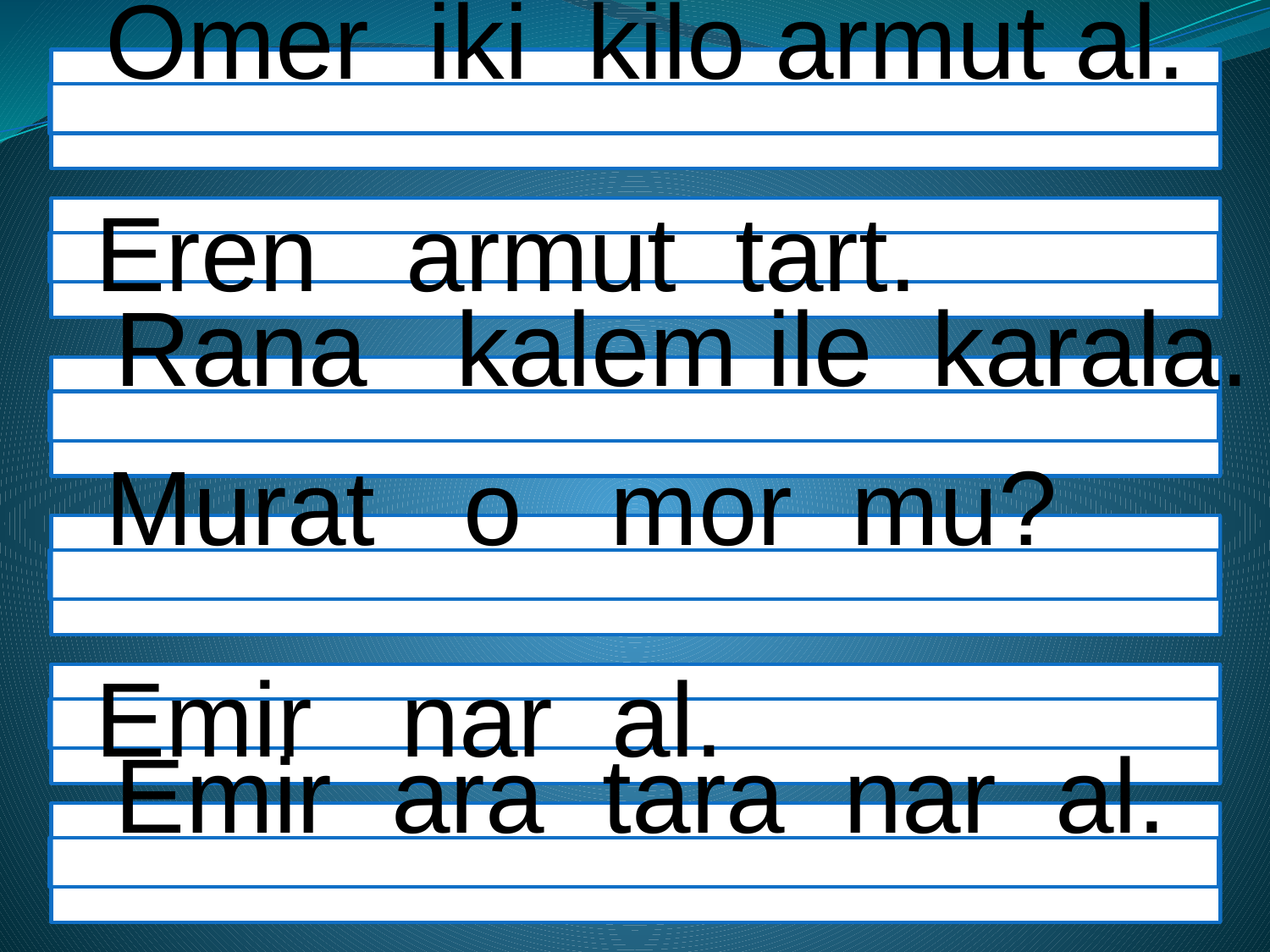

Ömer  iki  kilo armut al.

   Eren   armut  tart.

   Rana   kalem ile  karala.

   Murat   o   mor  mu?

   Emir   nar  al.

   Emir  ara  tara  nar  al.